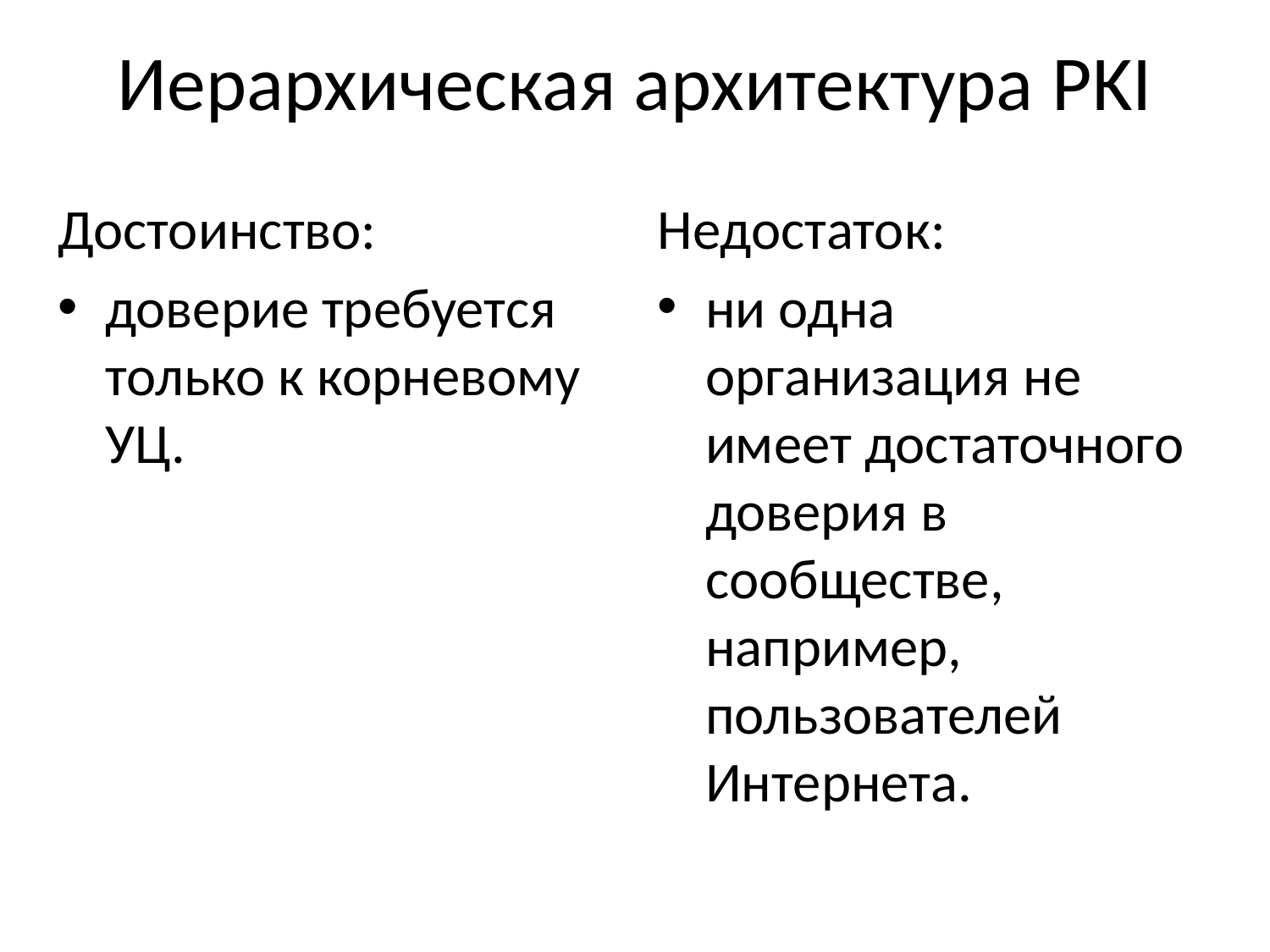

# Иерархическая архитектура PKI
Достоинство:
доверие требуется только к корневому УЦ.
Недостаток:
ни одна организация не имеет достаточного доверия в сообществе, например, пользователей Интернета.